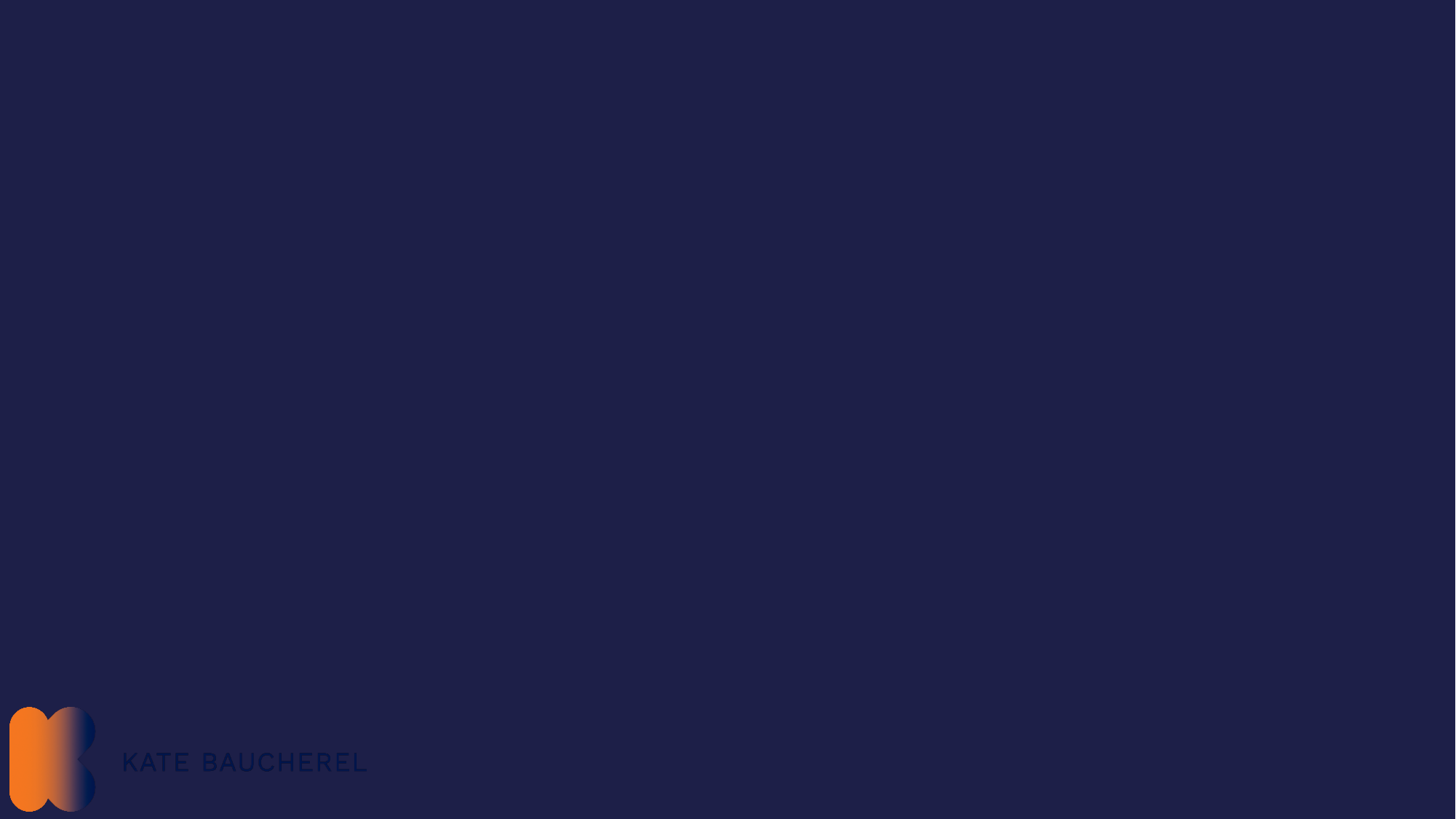

# Byzantine Fault Tolerance
Takes its name from a thought experiment – the Byzantine Generals Problem – in research supported by NASA to reduce the impact of faulty processors on network operations.
The network cannot keep operating unless it can somehow agree on its system state. In blockchains, the agreed system state is the longest chain.
The probability of the right decision outweighs that of acting on malicious messages (eg validating fraudulent transactions)
The danger for all distributed systems is a 51% attack – if bad actors gain control of the majority of the nodes.